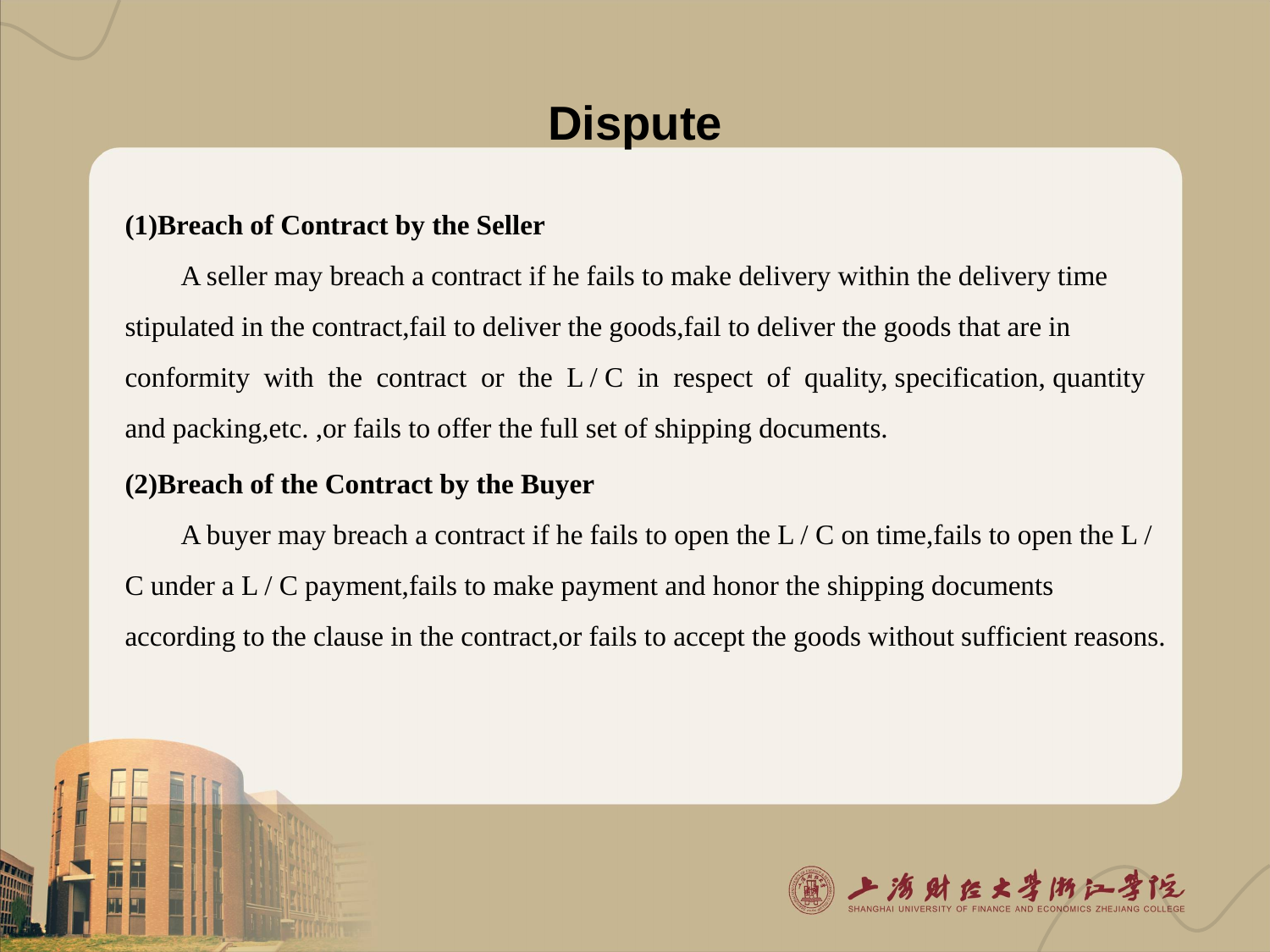

# Dispute
(1)Breach of Contract by the Seller
A seller may breach a contract if he fails to make delivery within the delivery time stipulated in the contract,fail to deliver the goods,fail to deliver the goods that are in conformity  with  the  contract  or  the  L / C  in  respect  of  quality, specification, quantity and packing,etc. ,or fails to offer the full set of shipping documents.
(2)Breach of the Contract by the Buyer
A buyer may breach a contract if he fails to open the L / C on time,fails to open the L / C under a L / C payment,fails to make payment and honor the shipping documents according to the clause in the contract,or fails to accept the goods without sufficient reasons.